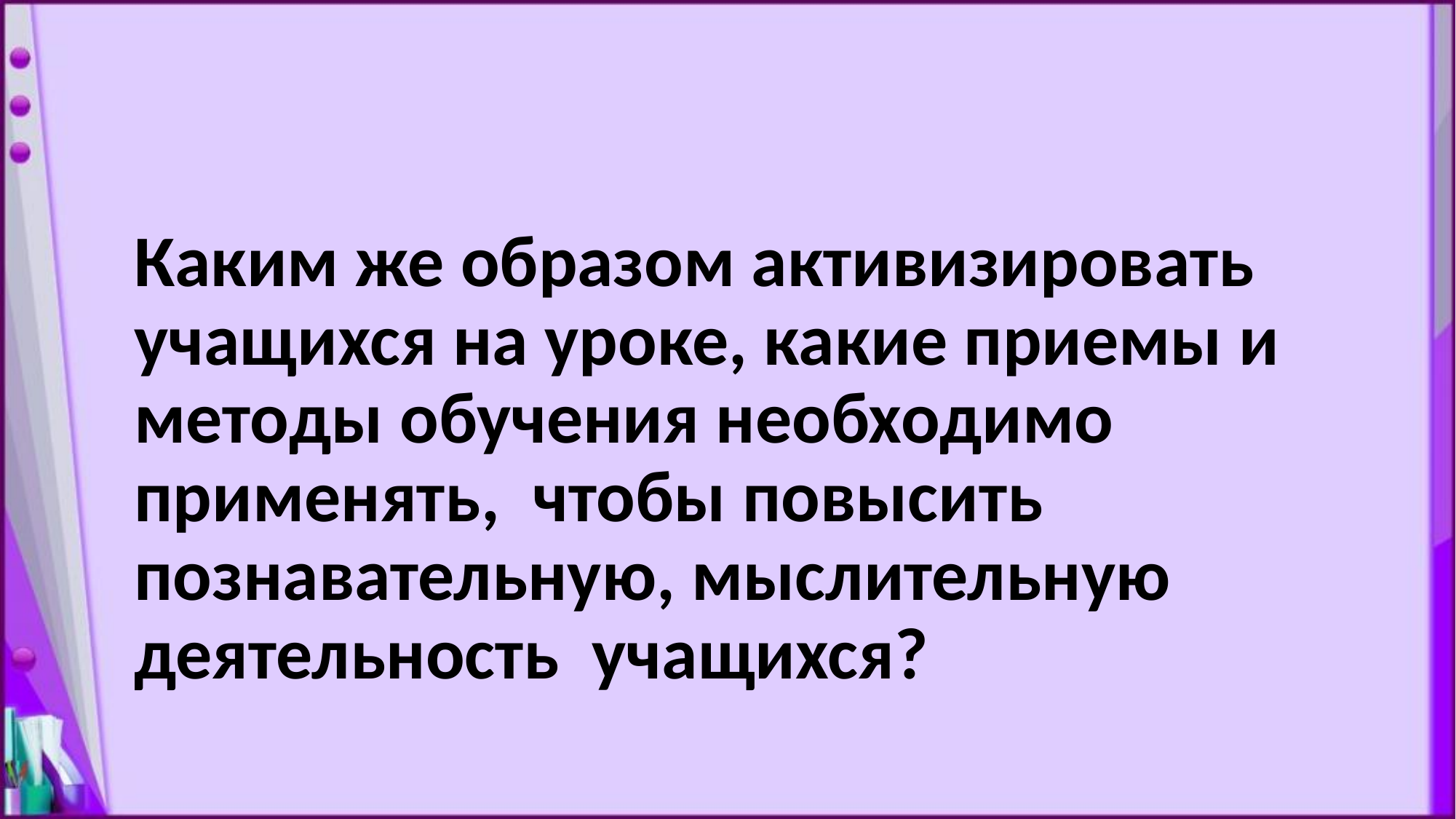

#
Каким же образом активизировать учащихся на уроке, какие приемы и методы обучения необходимо применять,  чтобы повысить познавательную, мыслительную деятельность  учащихся?